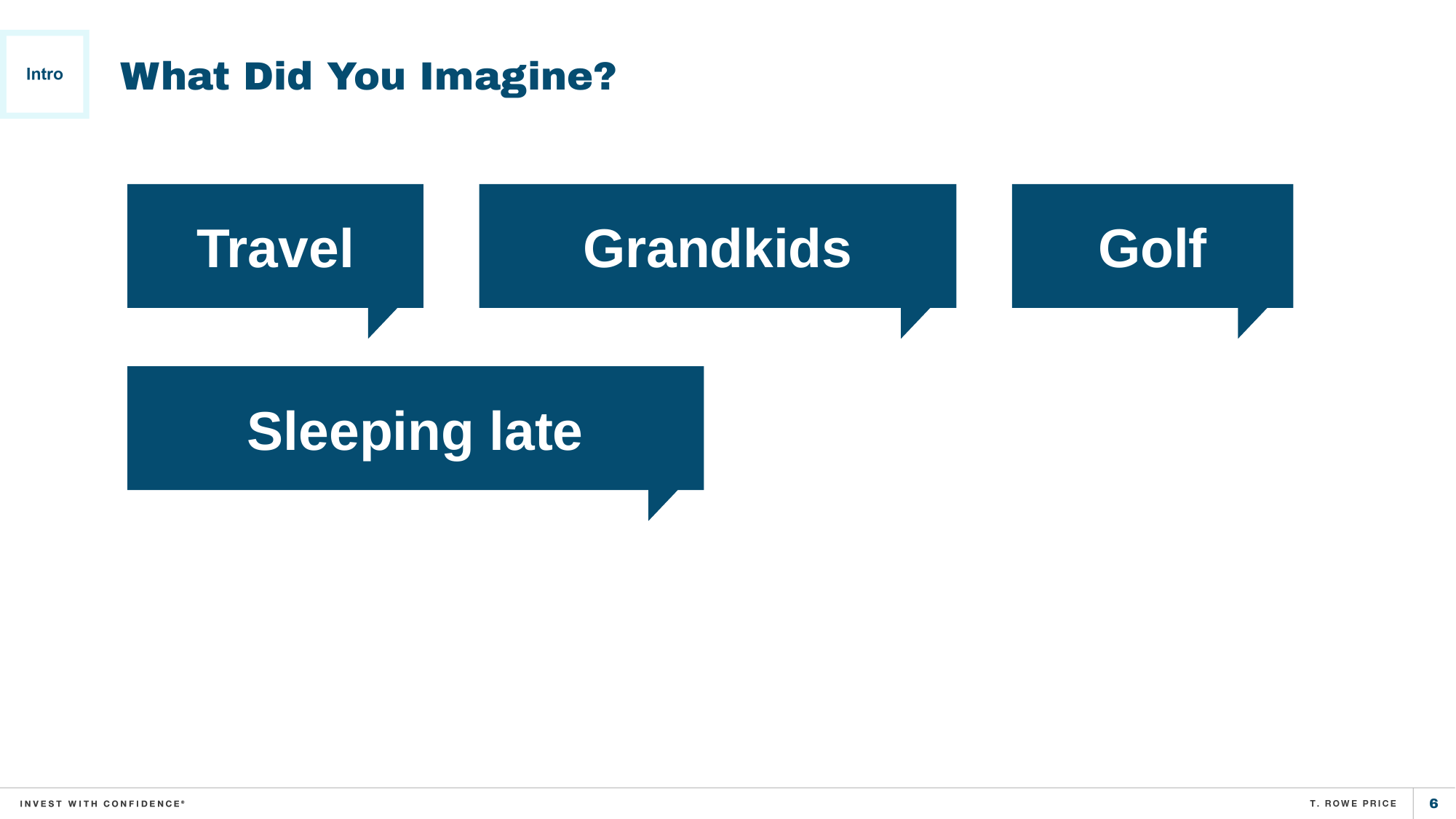

# What Did You Imagine?
Travel

Grandkids

Golf

Sleeping late